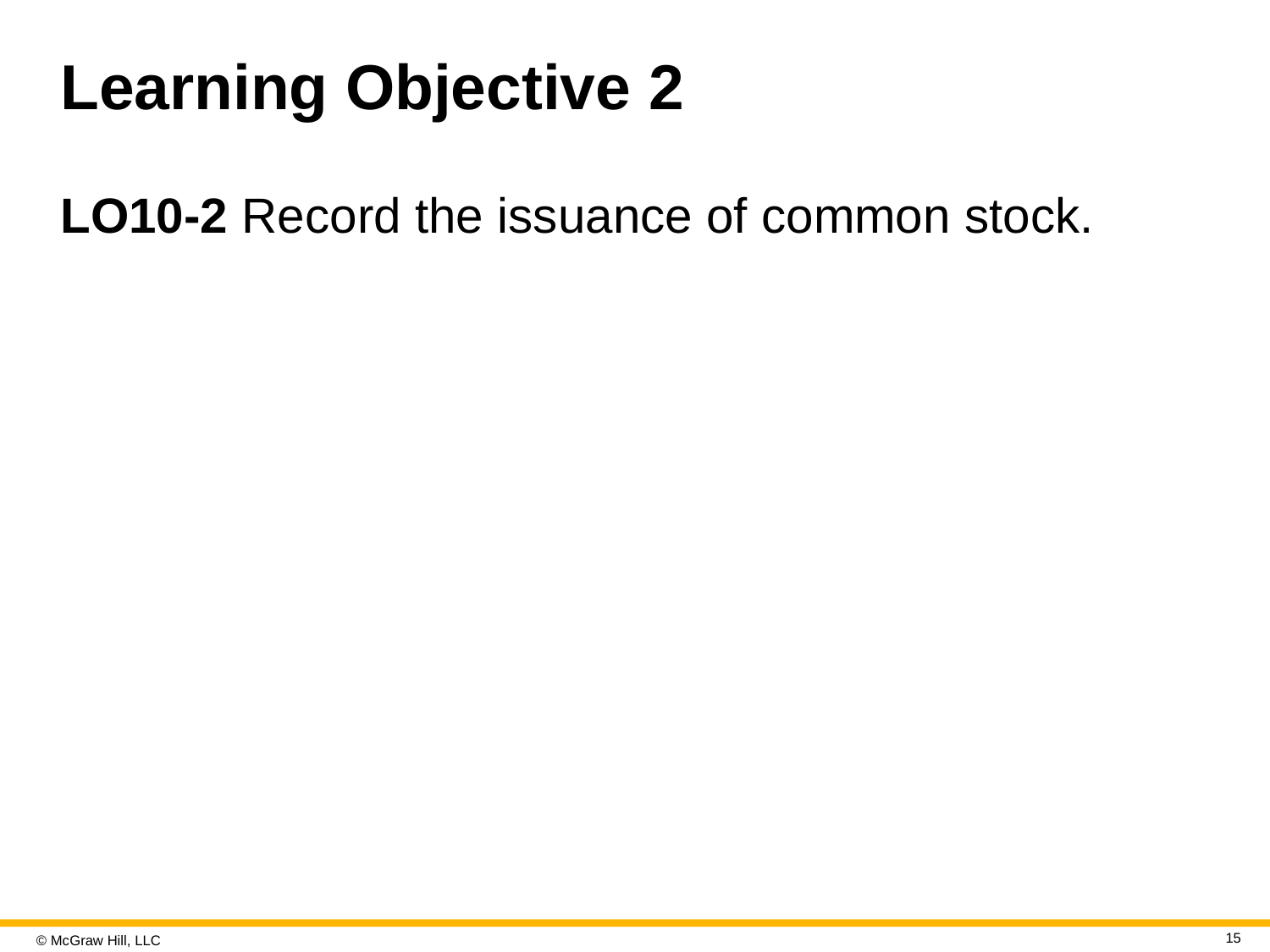

# Learning Objective 2
L O10-2 Record the issuance of common stock.
15